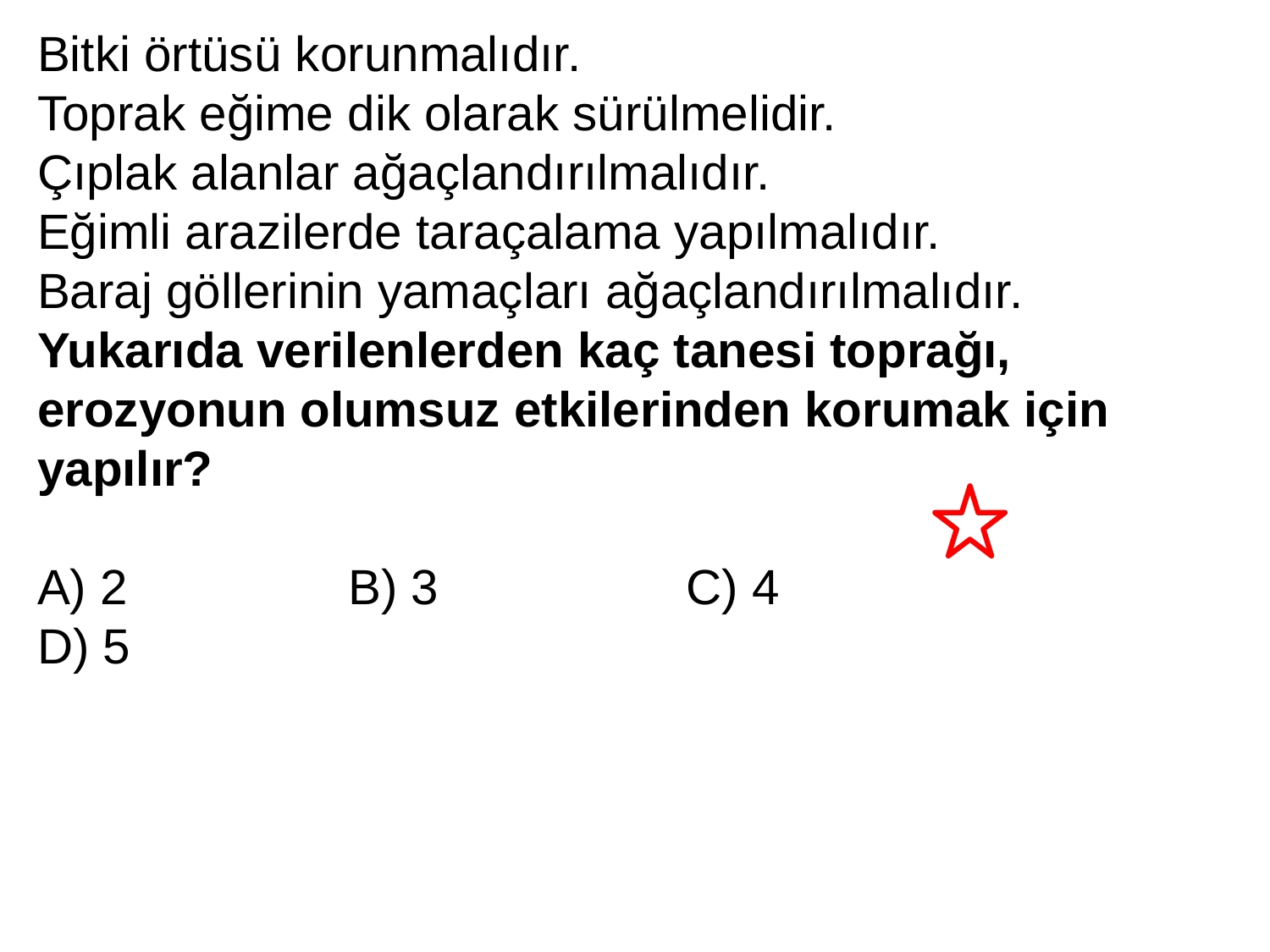

Bitki örtüsü korunmalıdır.
Toprak eğime dik olarak sürülmelidir.
Çıplak alanlar ağaçlandırılmalıdır.
Eğimli arazilerde taraçalama yapılmalıdır.
Baraj göllerinin yamaçları ağaçlandırılmalıdır.
Yukarıda verilenlerden kaç tanesi toprağı, erozyonun olumsuz etkilerinden korumak için yapılır?

A) 2                B) 3                  C) 4                                D) 5